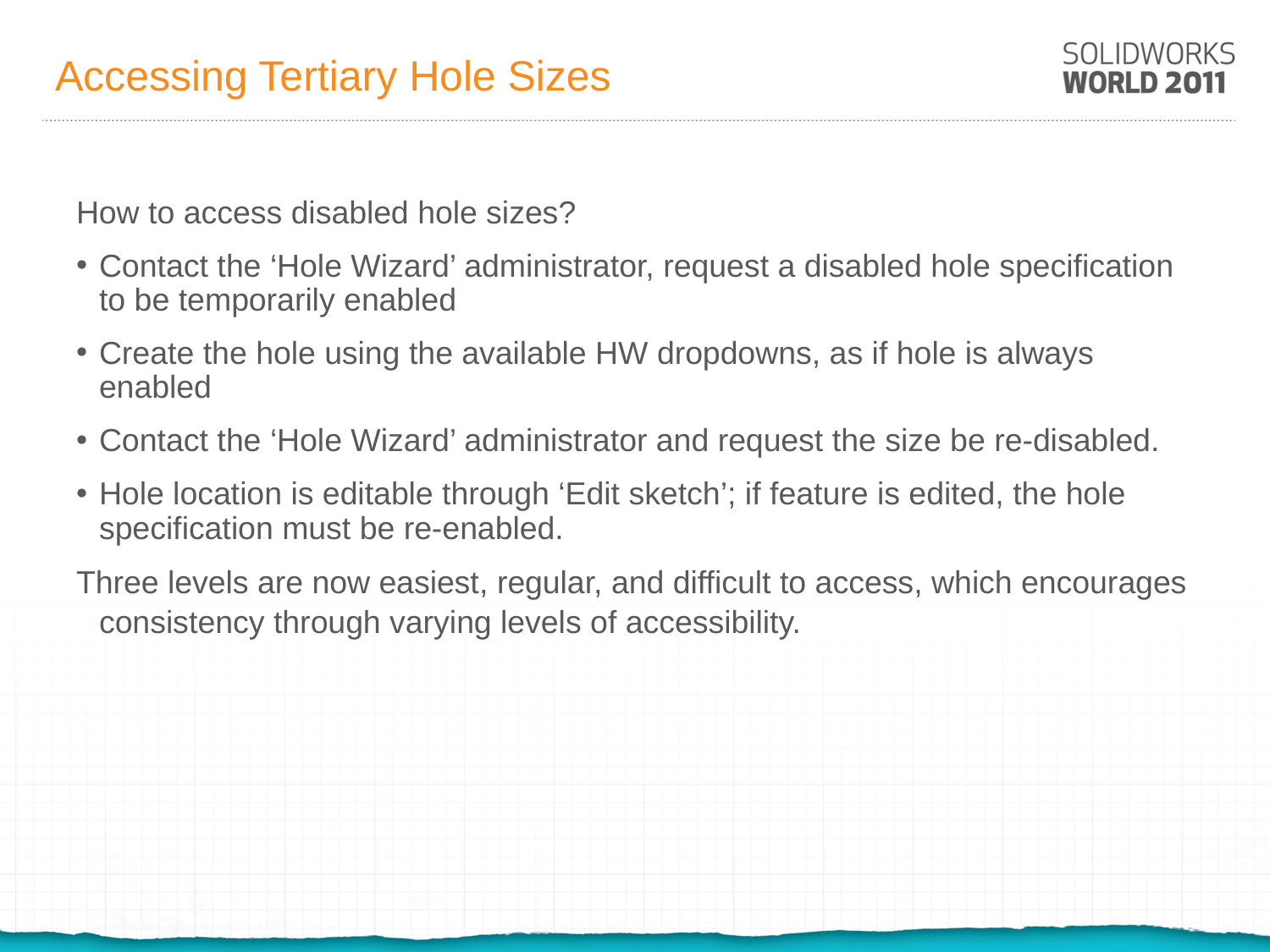

# Accessing Tertiary Hole Sizes
How to access disabled hole sizes?
Contact the ‘Hole Wizard’ administrator, request a disabled hole specification to be temporarily enabled
Create the hole using the available HW dropdowns, as if hole is always enabled
Contact the ‘Hole Wizard’ administrator and request the size be re-disabled.
Hole location is editable through ‘Edit sketch’; if feature is edited, the hole specification must be re-enabled.
Three levels are now easiest, regular, and difficult to access, which encourages consistency through varying levels of accessibility.